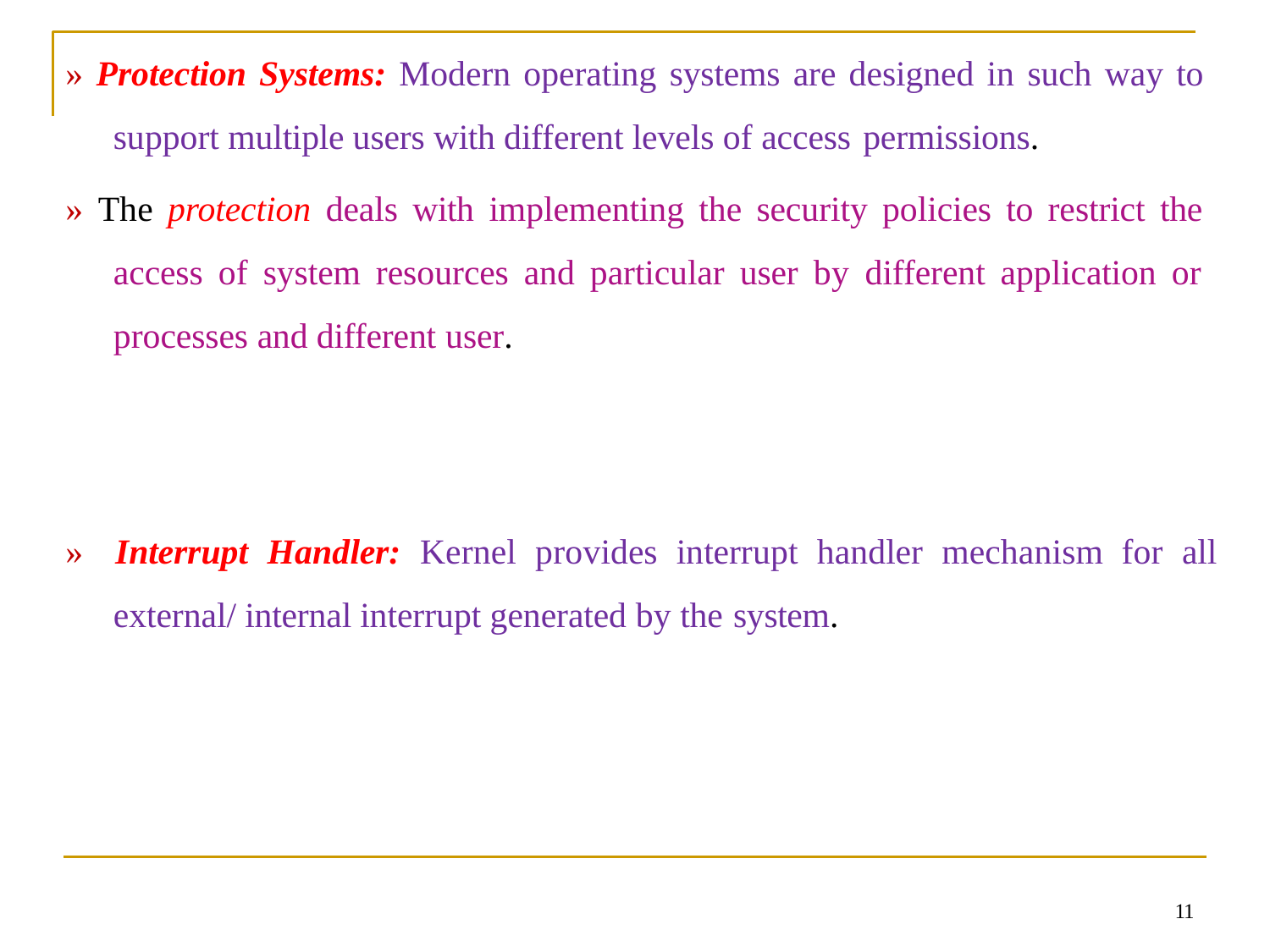

» Protection Systems: Modern operating systems are designed in such way to  support multiple users with different levels of access permissions.
» The protection deals with implementing the security policies to restrict the  access of system resources and particular user by different application or  processes and different user.
»	Interrupt	Handler:	Kernel	provides	interrupt	handler	mechanism	for	all
external/ internal interrupt generated by the system.
11